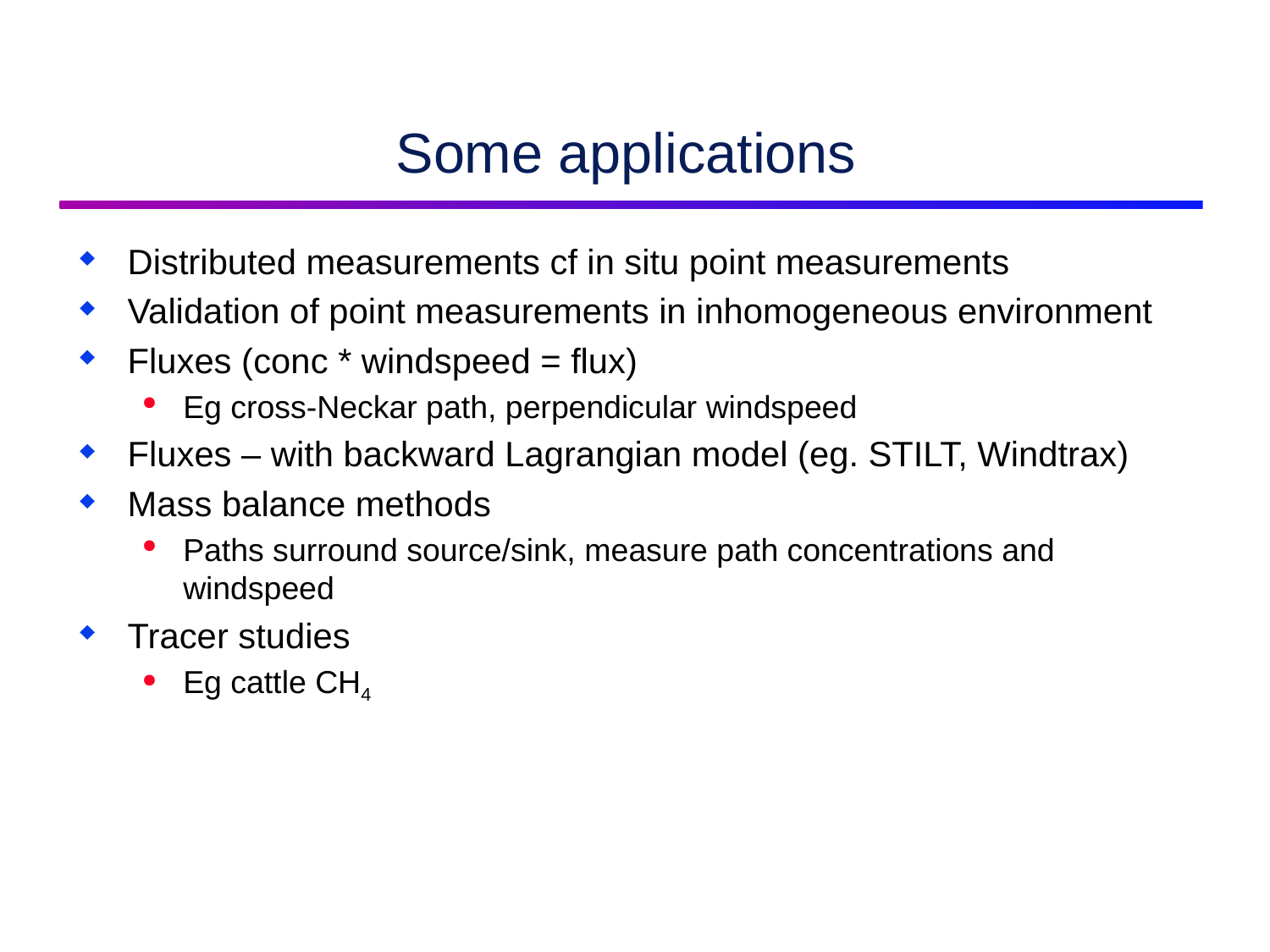

# Some applications
Distributed measurements cf in situ point measurements
Validation of point measurements in inhomogeneous environment
Fluxes (conc * windspeed = flux)
Eg cross-Neckar path, perpendicular windspeed
Fluxes – with backward Lagrangian model (eg. STILT, Windtrax)
Mass balance methods
Paths surround source/sink, measure path concentrations and windspeed
Tracer studies
Eg cattle CH4